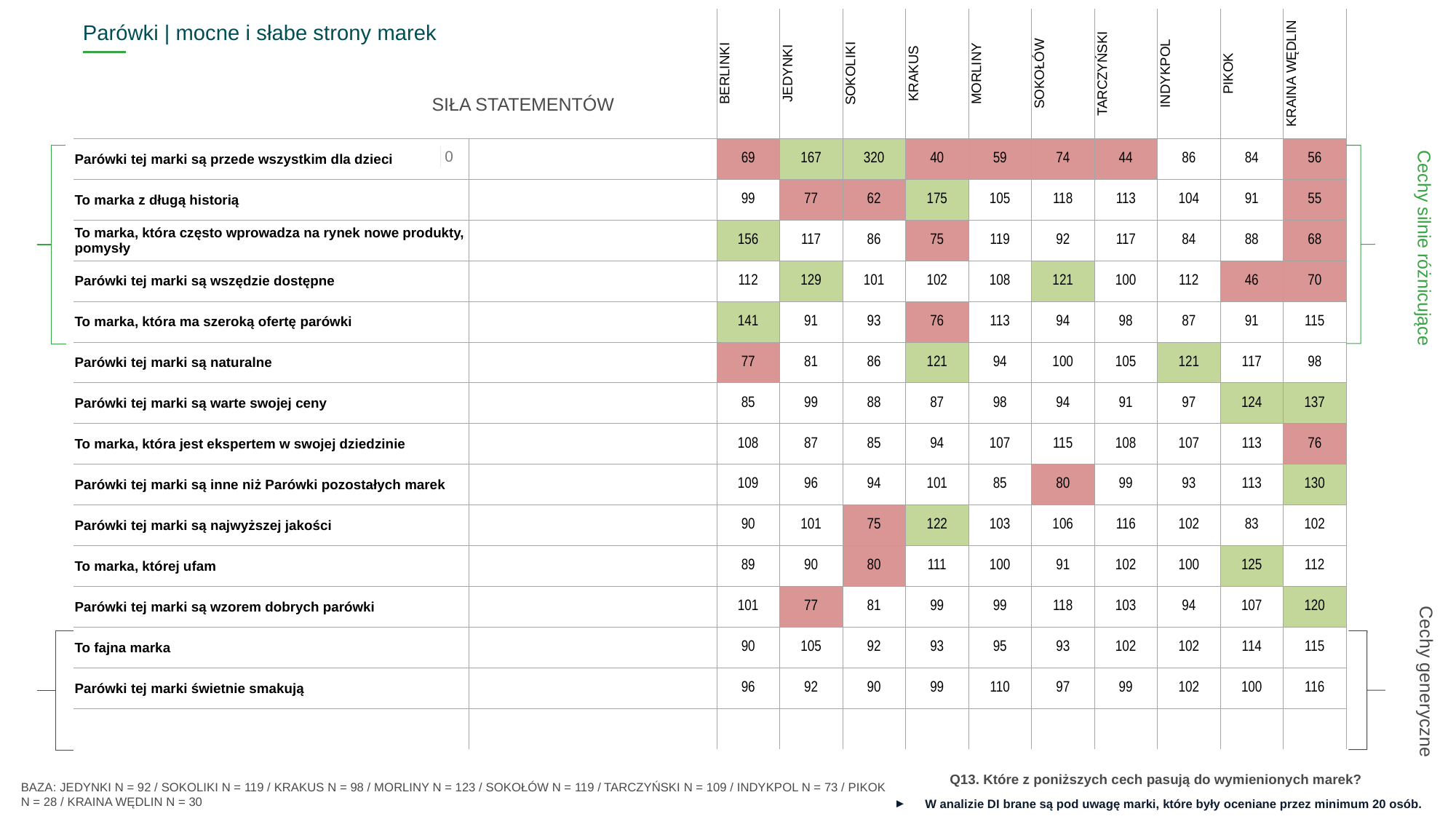

| ^TABDI^ | x | BERLINKI | JEDYNKI | SOKOLIKI | KRAKUS | MORLINY | SOKOŁÓW | TARCZYŃSKI | INDYKPOL | PIKOK | KRAINA WĘDLIN |
| --- | --- | --- | --- | --- | --- | --- | --- | --- | --- | --- | --- |
| Parówki tej marki są przede wszystkim dla dzieci |  | 69 | 167 | 320 | 40 | 59 | 74 | 44 | 86 | 84 | 56 |
| To marka z długą historią |  | 99 | 77 | 62 | 175 | 105 | 118 | 113 | 104 | 91 | 55 |
| To marka, która często wprowadza na rynek nowe produkty, pomysły |  | 156 | 117 | 86 | 75 | 119 | 92 | 117 | 84 | 88 | 68 |
| Parówki tej marki są wszędzie dostępne |  | 112 | 129 | 101 | 102 | 108 | 121 | 100 | 112 | 46 | 70 |
| To marka, która ma szeroką ofertę parówki |  | 141 | 91 | 93 | 76 | 113 | 94 | 98 | 87 | 91 | 115 |
| Parówki tej marki są naturalne |  | 77 | 81 | 86 | 121 | 94 | 100 | 105 | 121 | 117 | 98 |
| Parówki tej marki są warte swojej ceny |  | 85 | 99 | 88 | 87 | 98 | 94 | 91 | 97 | 124 | 137 |
| To marka, która jest ekspertem w swojej dziedzinie |  | 108 | 87 | 85 | 94 | 107 | 115 | 108 | 107 | 113 | 76 |
| Parówki tej marki są inne niż Parówki pozostałych marek |  | 109 | 96 | 94 | 101 | 85 | 80 | 99 | 93 | 113 | 130 |
| Parówki tej marki są najwyższej jakości |  | 90 | 101 | 75 | 122 | 103 | 106 | 116 | 102 | 83 | 102 |
| To marka, której ufam |  | 89 | 90 | 80 | 111 | 100 | 91 | 102 | 100 | 125 | 112 |
| Parówki tej marki są wzorem dobrych parówki |  | 101 | 77 | 81 | 99 | 99 | 118 | 103 | 94 | 107 | 120 |
| To fajna marka |  | 90 | 105 | 92 | 93 | 95 | 93 | 102 | 102 | 114 | 115 |
| Parówki tej marki świetnie smakują |  | 96 | 92 | 90 | 99 | 110 | 97 | 99 | 102 | 100 | 116 |
|  |  |  |  |  |  |  |  |  |  |  |  |

Parówki | mocne i słabe strony marek
SIŁA STATEMENTÓW

### Chart

| Category | Seria 1 |
|---|---|
|  | 0.0 |
|  | None |
|  | None |
|  | None |
|  | None |
|  | None |
|  | None |
|  | None |
|  | None |
|  | None |
|  | None |
|  | None |
|  | None |
|  | None |
|  | None |

Cechy silnie różnicujące

Cechy generyczne
Q13. Które z poniższych cech pasują do wymienionych marek?

BAZA: JEDYNKI N = 92 / SOKOLIKI N = 119 / KRAKUS N = 98 / MORLINY N = 123 / SOKOŁÓW N = 119 / TARCZYŃSKI N = 109 / INDYKPOL N = 73 / PIKOK N = 28 / KRAINA WĘDLIN N = 30
W analizie DI brane są pod uwagę marki, które były oceniane przez minimum 20 osób.